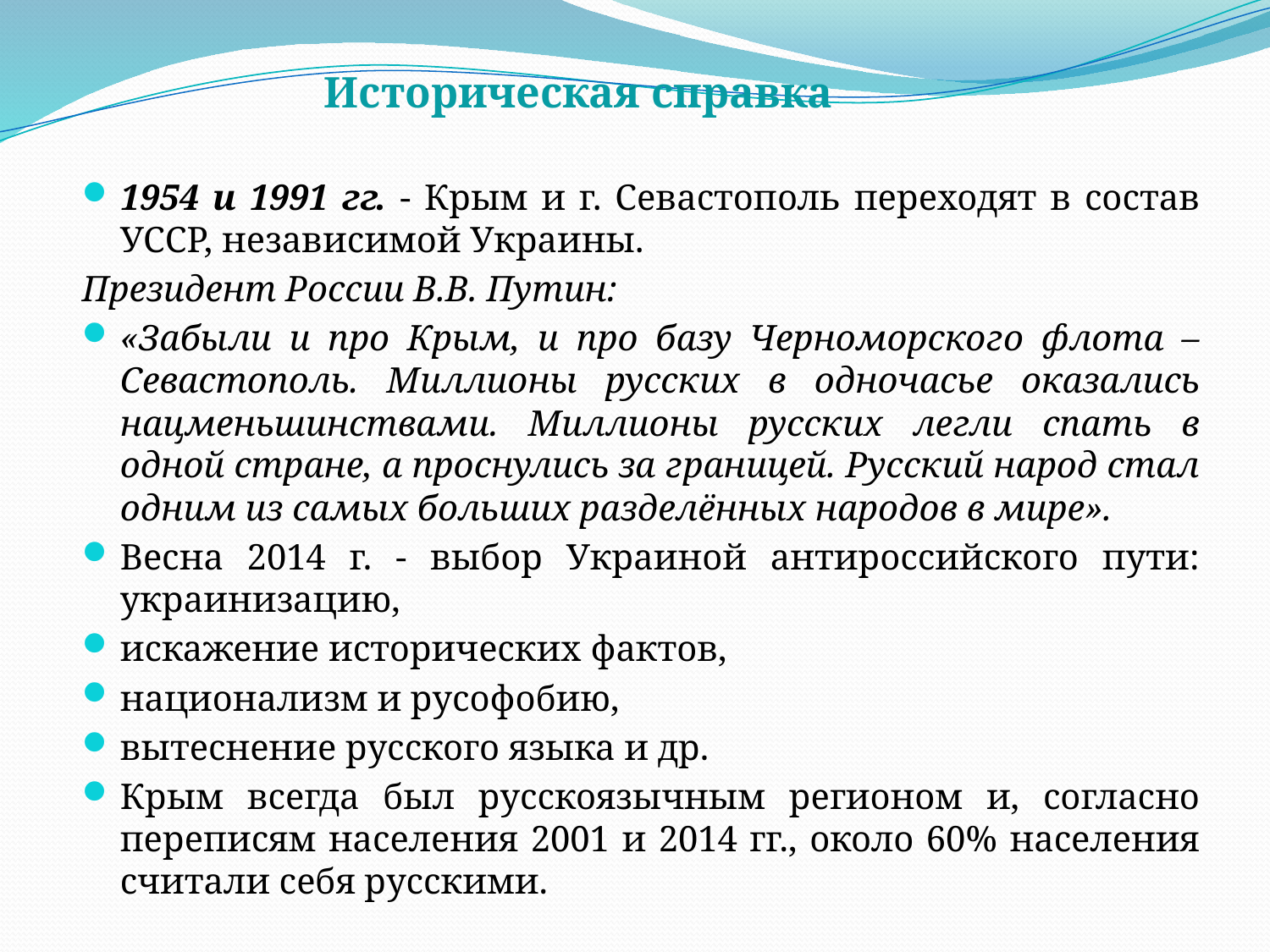

Историческая справка
1954 и 1991 гг. - Крым и г. Севастополь переходят в состав УССР, независимой Украины.
Президент России В.В. Путин:
«Забыли и про Крым, и про базу Черноморского флота – Севастополь. Миллионы русских в одночасье оказались нацменьшинствами. Миллионы русских легли спать в одной стране, а проснулись за границей. Русский народ стал одним из самых больших разделённых народов в мире».
Весна 2014 г. - выбор Украиной антироссийского пути: украинизацию,
искажение исторических фактов,
национализм и русофобию,
вытеснение русского языка и др.
Крым всегда был русскоязычным регионом и, согласно переписям населения 2001 и 2014 гг., около 60% населения считали себя русскими.